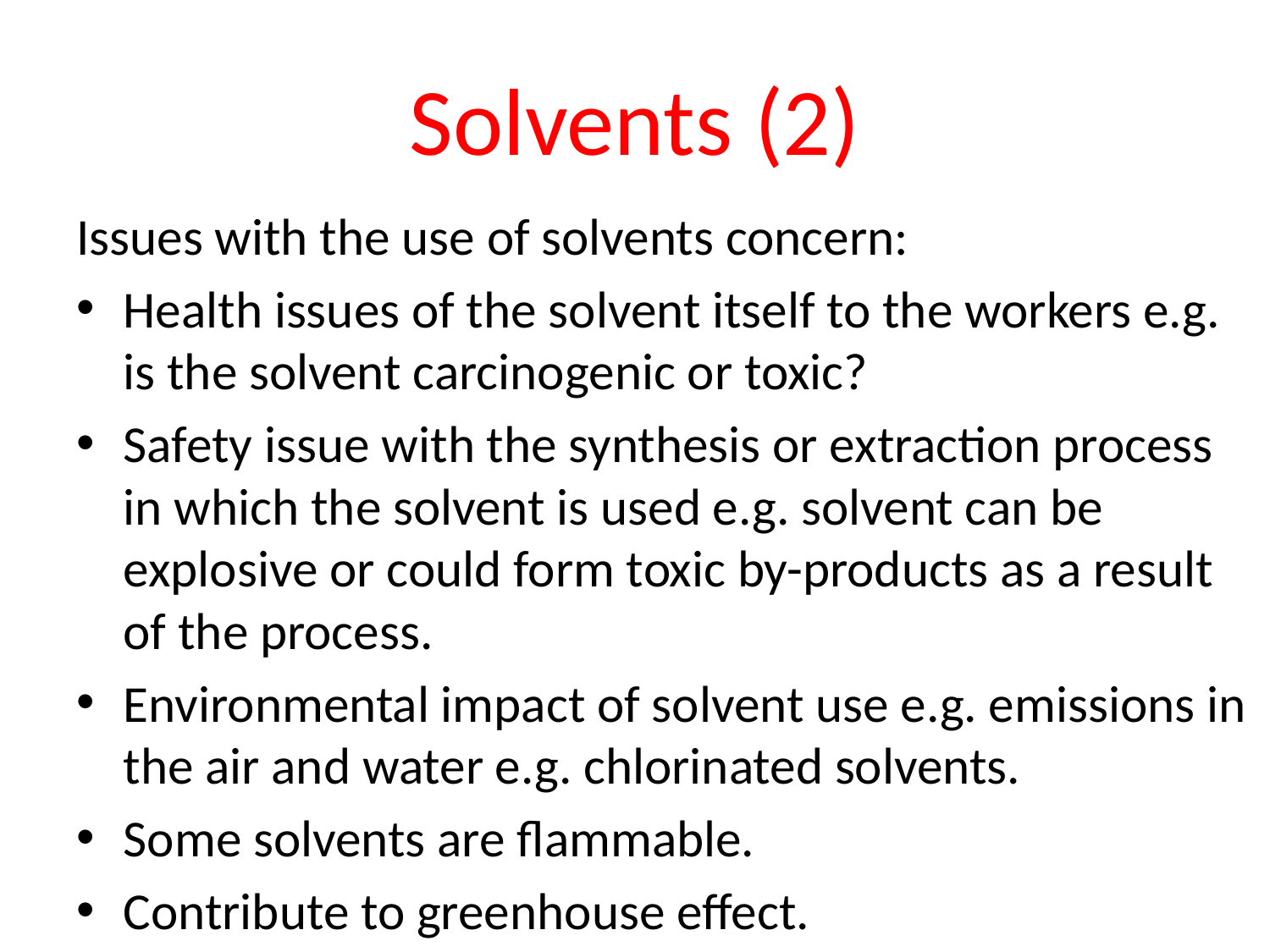

# Solvents (2)
Issues with the use of solvents concern:
Health issues of the solvent itself to the workers e.g. is the solvent carcinogenic or toxic?
Safety issue with the synthesis or extraction process in which the solvent is used e.g. solvent can be explosive or could form toxic by-products as a result of the process.
Environmental impact of solvent use e.g. emissions in the air and water e.g. chlorinated solvents.
Some solvents are flammable.
Contribute to greenhouse effect.